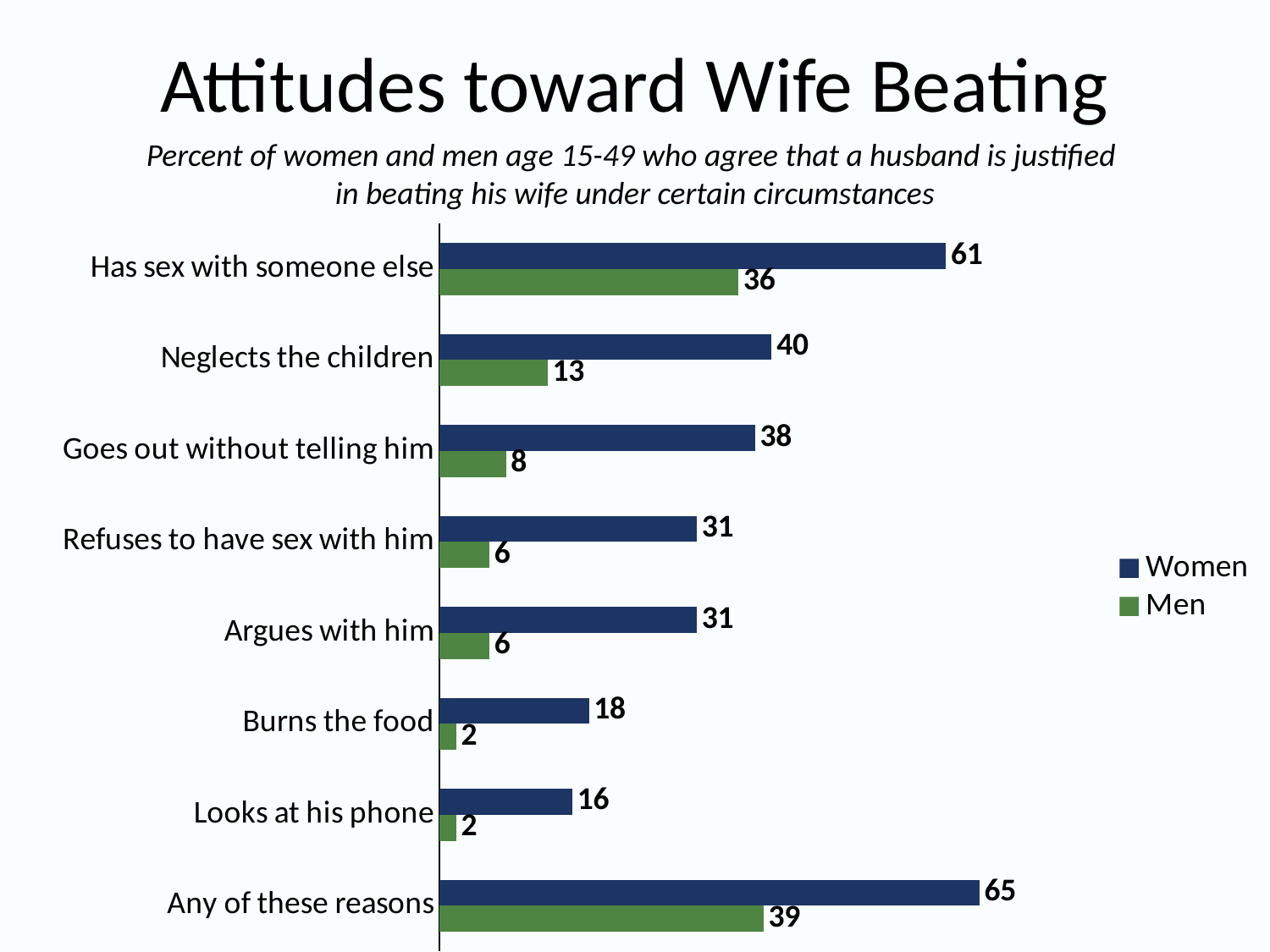

# Attitudes toward Wife Beating
Percent of women and men age 15-49 who agree that a husband is justified
in beating his wife under certain circumstances

### Chart

| Category | Men | Women |
|---|---|---|
| Any of these reasons | 39.0 | 65.0 |
| Looks at his phone | 2.0 | 16.0 |
| Burns the food | 2.0 | 18.0 |
| Argues with him | 6.0 | 31.0 |
| Refuses to have sex with him | 6.0 | 31.0 |
| Goes out without telling him | 8.0 | 38.0 |
| Neglects the children | 13.0 | 40.0 |
| Has sex with someone else | 36.0 | 61.0 |